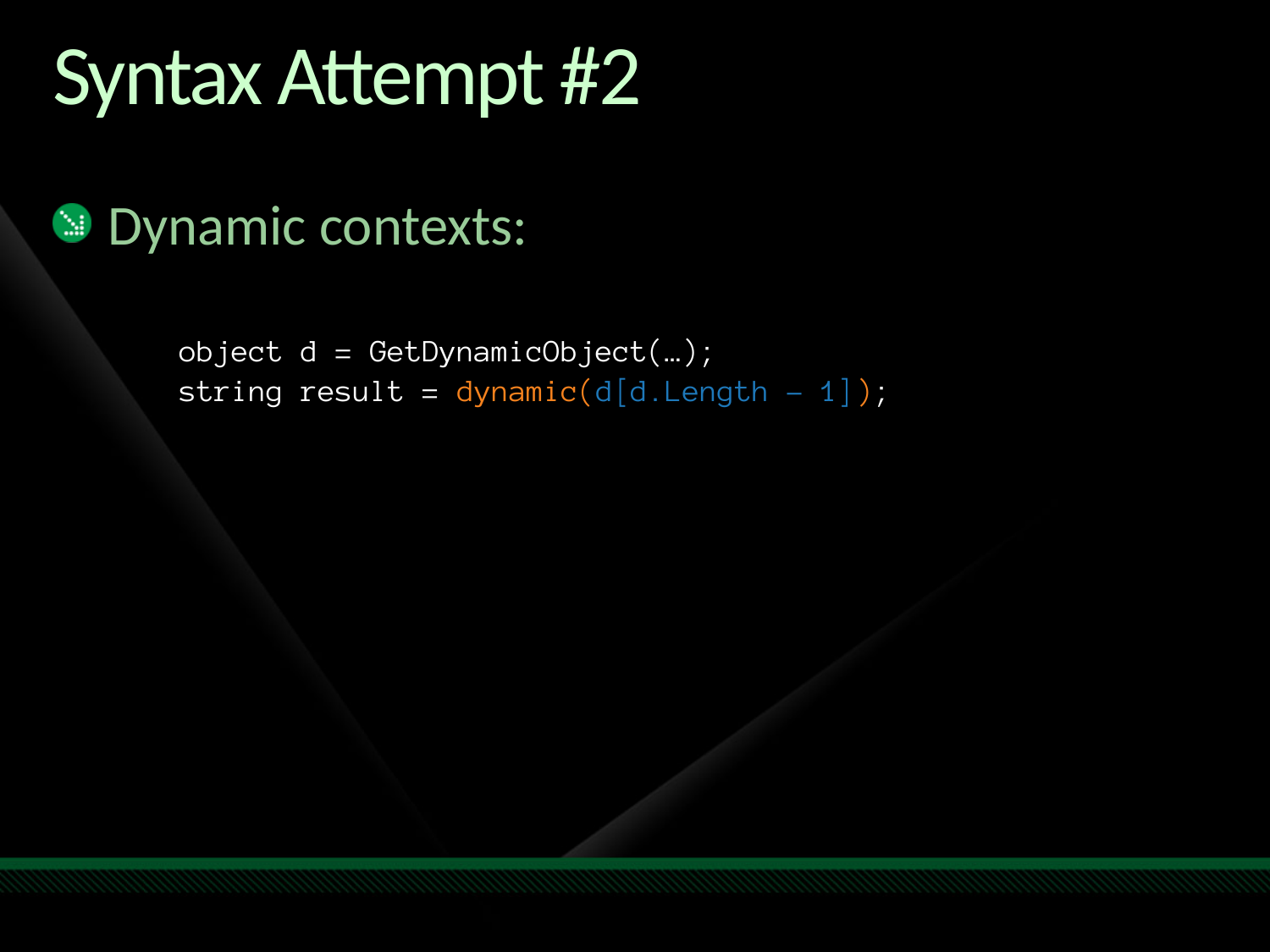

# Syntax Attempt #2
Dynamic contexts:

object d = GetDynamicObject(…);
string result = dynamic(d[d.Length - 1]);